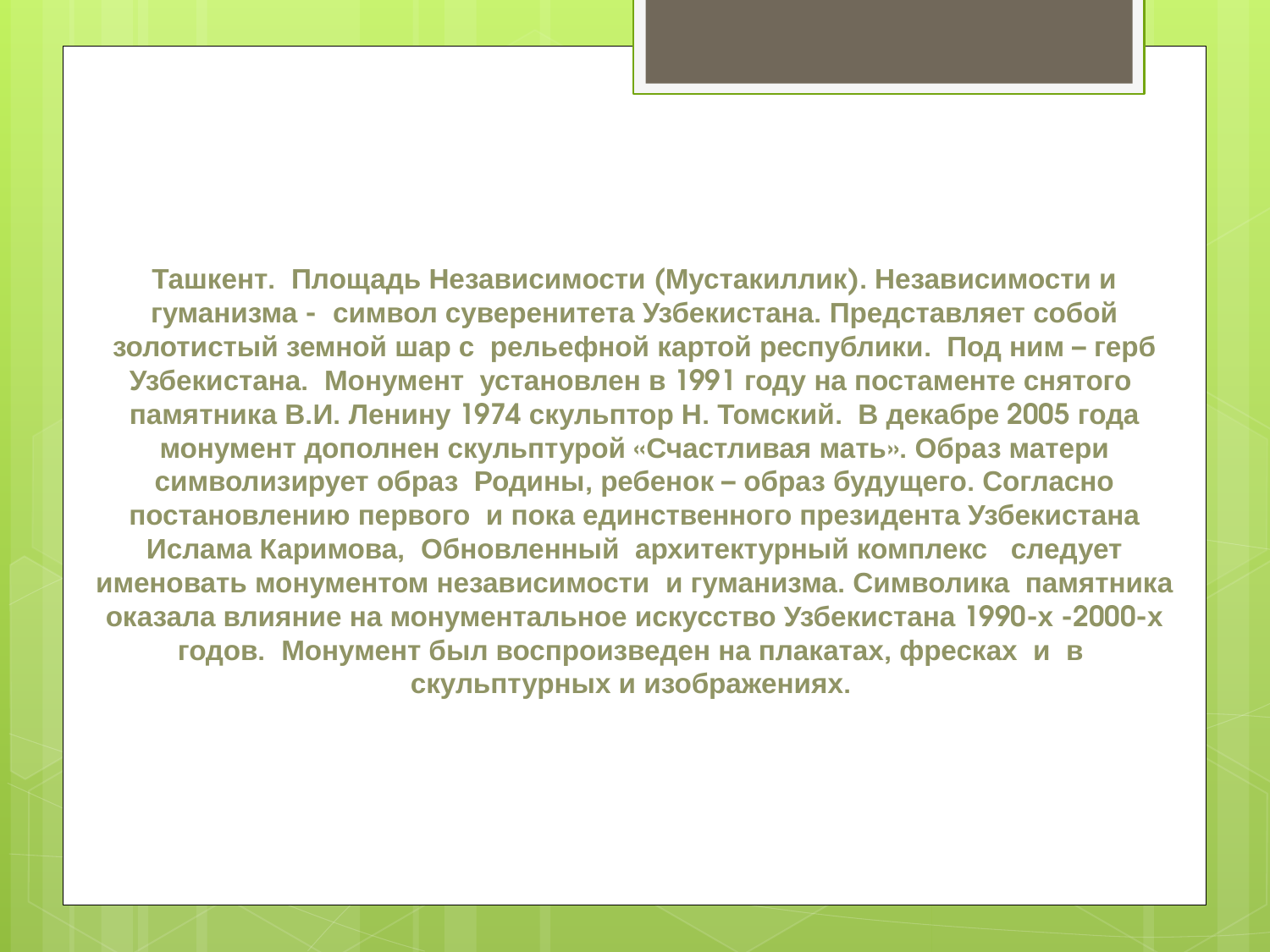

# Ташкент.  Площадь Независимости (Мустакиллик). Независимости и гуманизма -  символ суверенитета Узбекистана. Представляет собой золотистый земной шар с  рельефной картой республики.  Под ним – герб Узбекистана.  Монумент  установлен в 1991 году на постаменте снятого  памятника В.И. Ленину 1974 скульптор Н. Томский.  В декабре 2005 года монумент дополнен скульптурой «Счастливая мать». Образ матери символизирует образ  Родины, ребенок – образ будущего. Согласно постановлению первого  и пока единственного президента Узбекистана Ислама Каримова,  Обновленный  архитектурный комплекс   следует именовать монументом независимости  и гуманизма. Символика  памятника оказала влияние на монументальное искусство Узбекистана 1990-х -2000-х годов.  Монумент был воспроизведен на плакатах, фресках  и  в  скульптурных и изображениях.